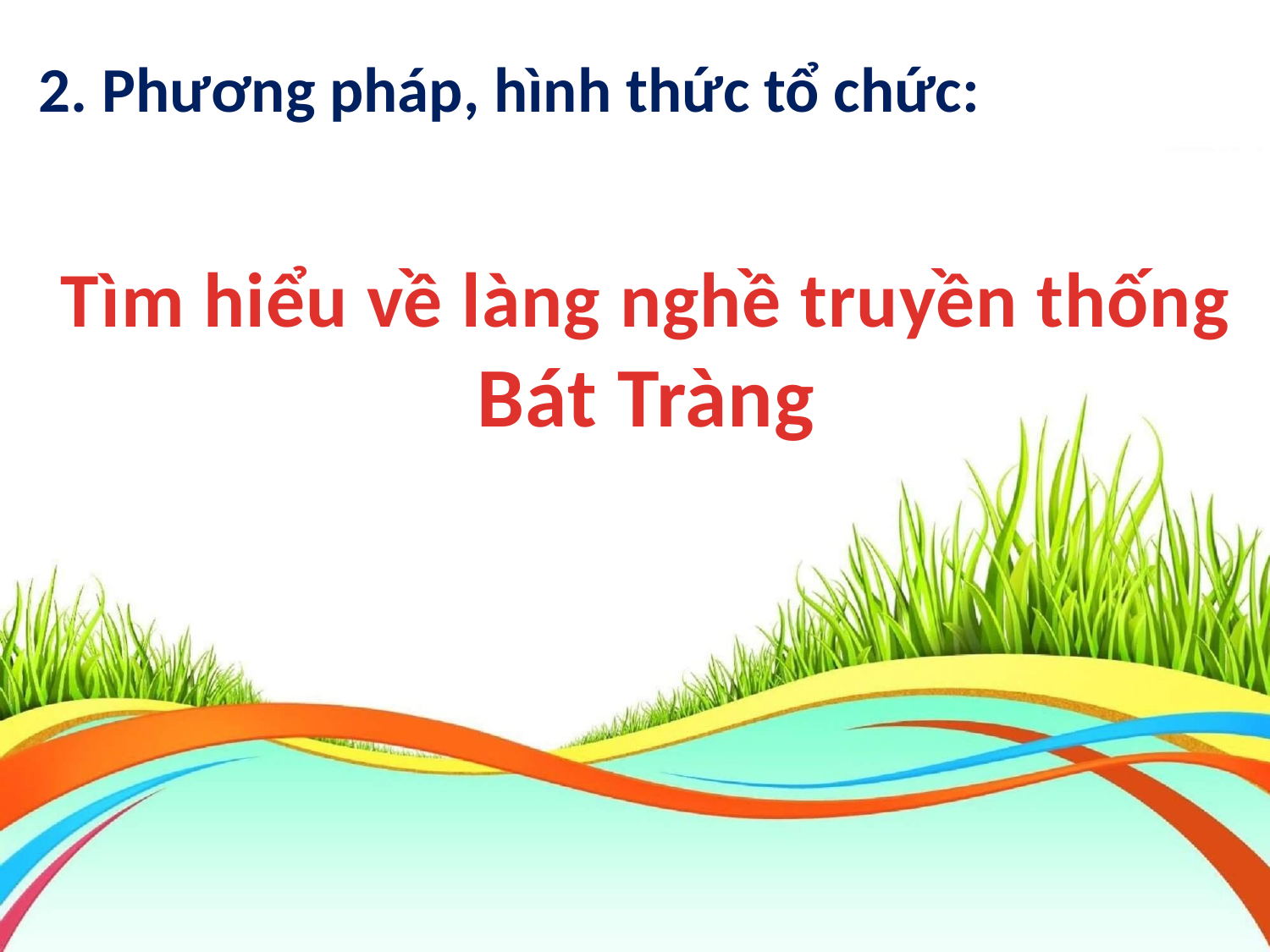

2. Phương pháp, hình thức tổ chức:
Tìm hiểu về làng nghề truyền thống
Bát Tràng